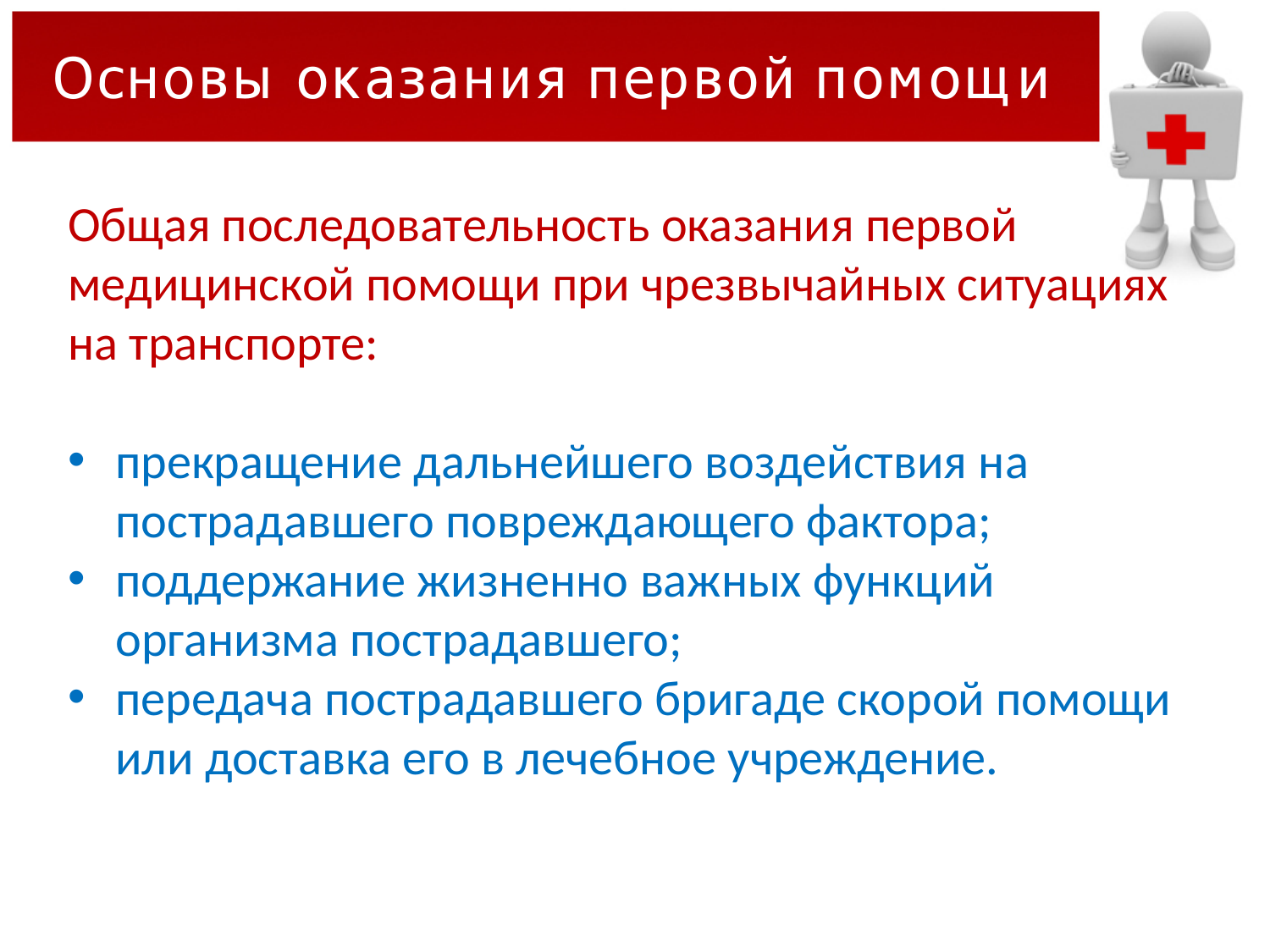

# Основы оказания первой помощи
Общая последовательность оказания первой                 медицинской помощи при чрезвычайных ситуациях на транспорте:

прекращение дальнейшего воздействия на              пострадавшего повреждающего фактора;
поддержание жизненно важных функций                 организма пострадавшего;
передача пострадавшего бригаде скорой помощи или доставка его в лечебное учреждение.